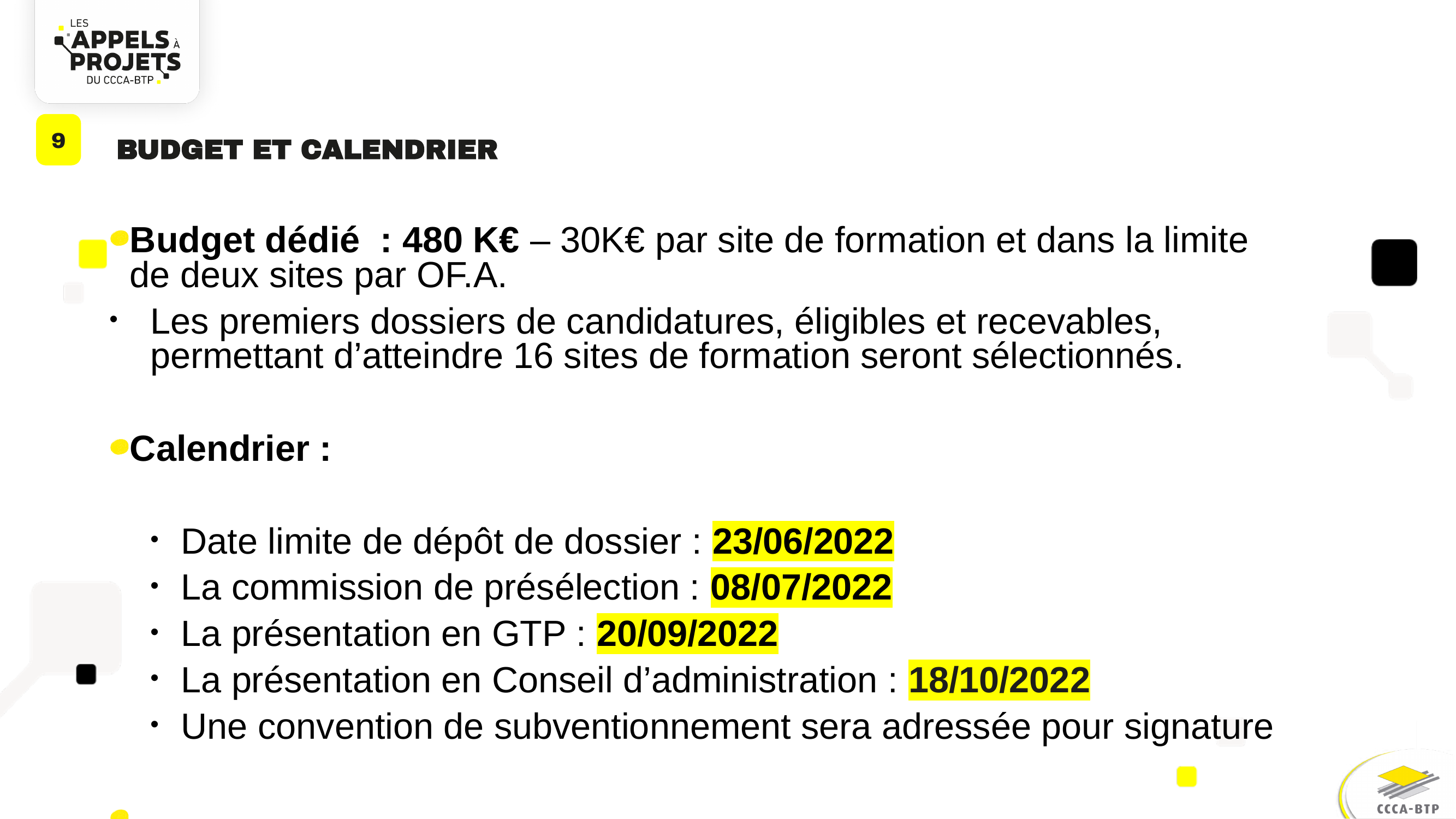

9
BUDGET ET CALENDRIER

Budget dédié  : 480 K€ – 30K€ par site de formation et dans la limite de deux sites par OF.A.
Les premiers dossiers de candidatures, éligibles et recevables, permettant d’atteindre 16 sites de formation seront sélectionnés.

Calendrier :

Date limite de dépôt de dossier : 23/06/2022
La commission de présélection : 08/07/2022
La présentation en GTP : 20/09/2022
La présentation en Conseil d’administration : 18/10/2022
Une convention de subventionnement sera adressée pour signature